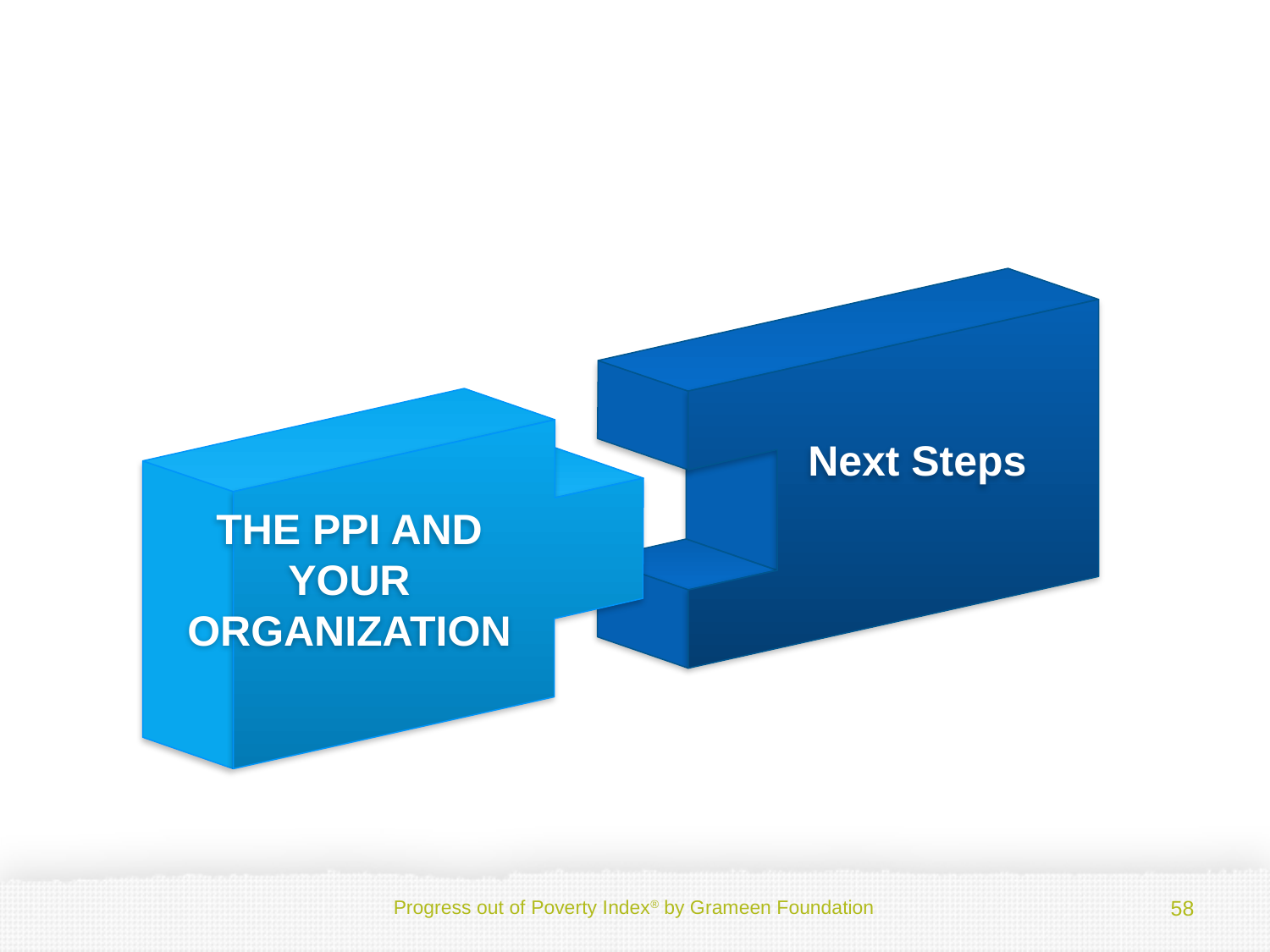

Next Steps
THE PPI AND YOUR ORGANIZATION
58
Progress out of Poverty Index® by Grameen Foundation